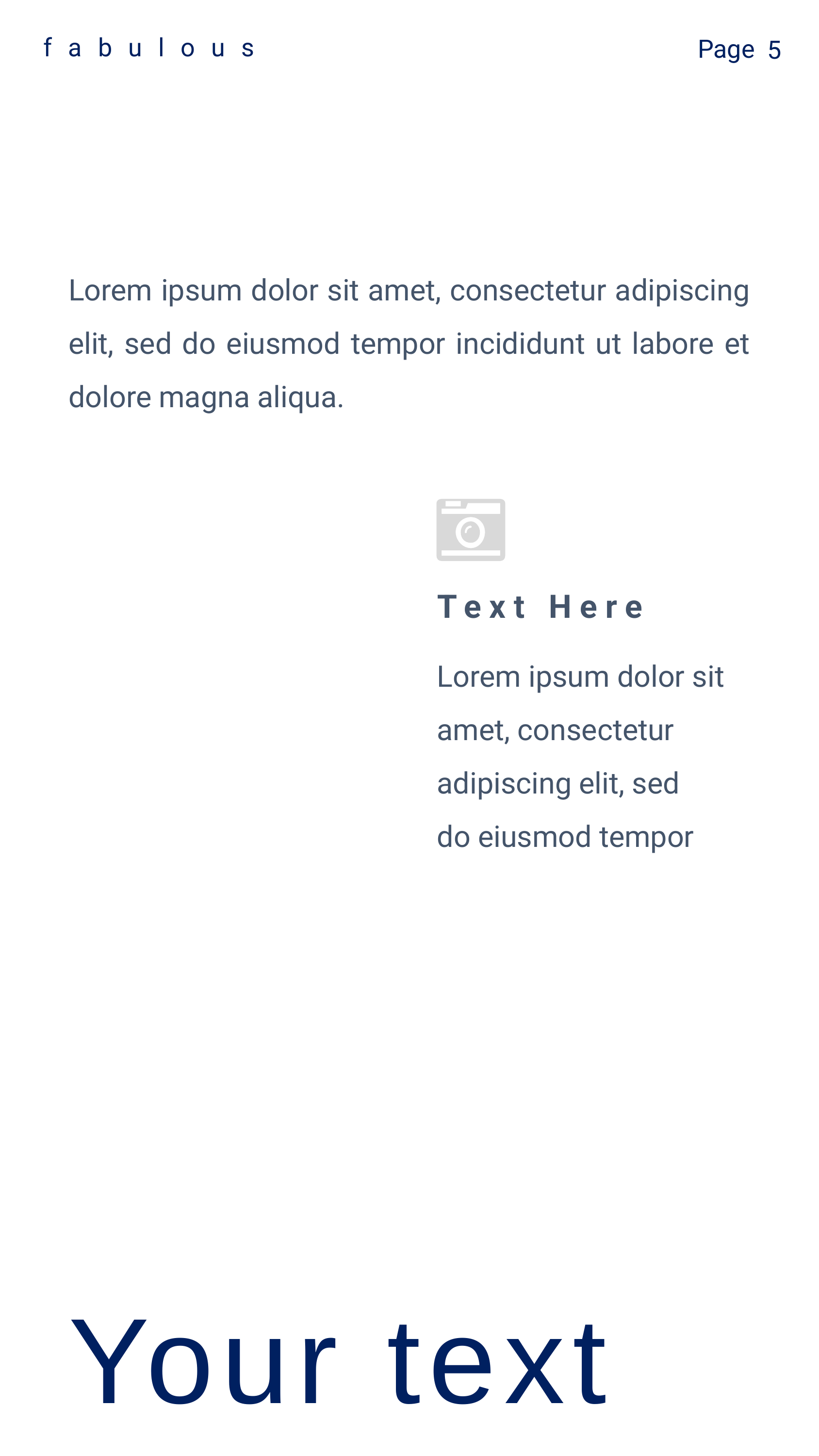

Lorem ipsum dolor sit amet, consectetur adipiscing elit, sed do eiusmod tempor incididunt ut labore et dolore magna aliqua.

Text Here
Lorem ipsum dolor sit
amet, consectetur
adipiscing elit, sed
do eiusmod tempor

Your text here